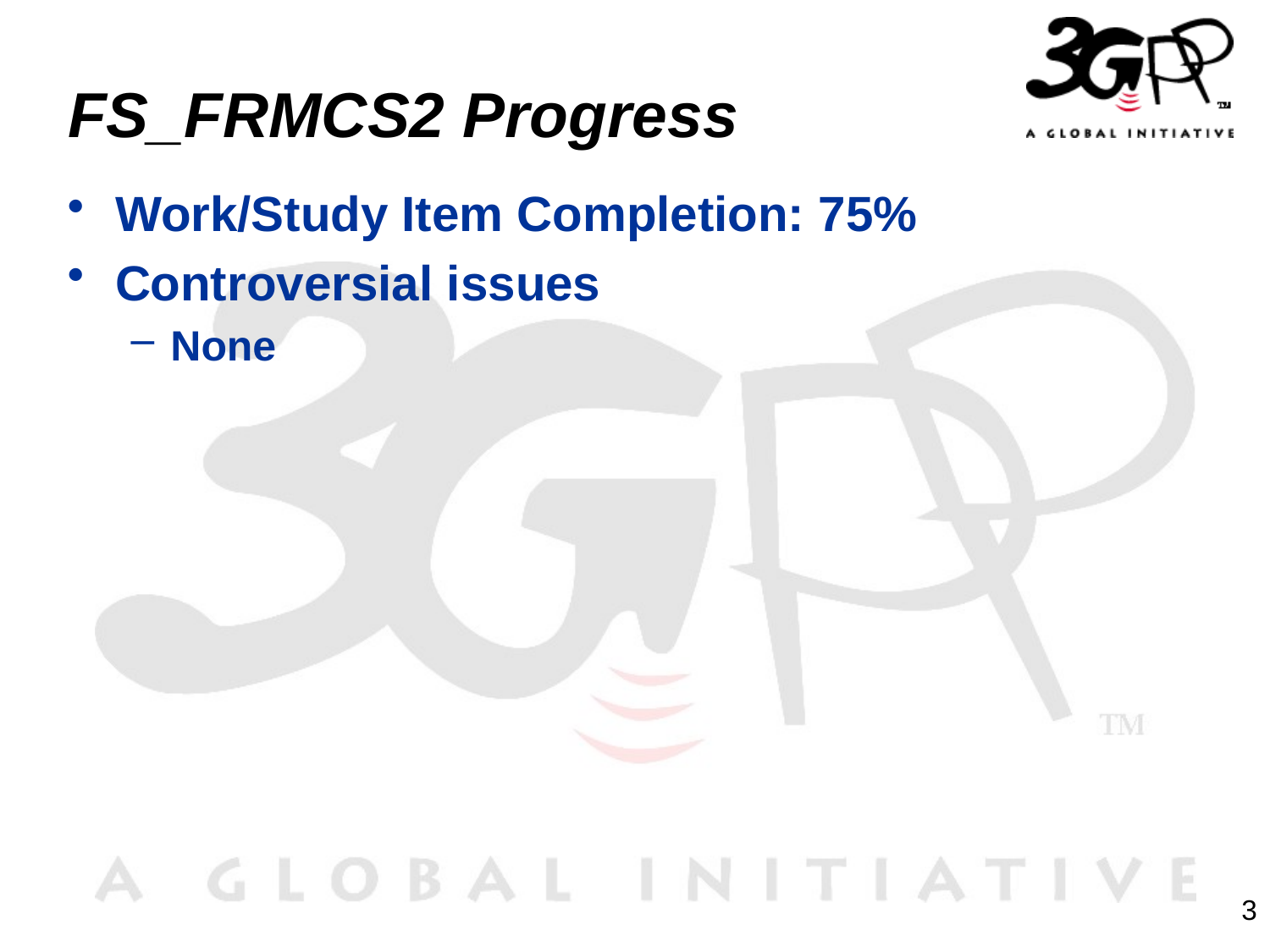

# FS_FRMCS2 Progress
Work/Study Item Completion: 75%
Controversial issues
None
3